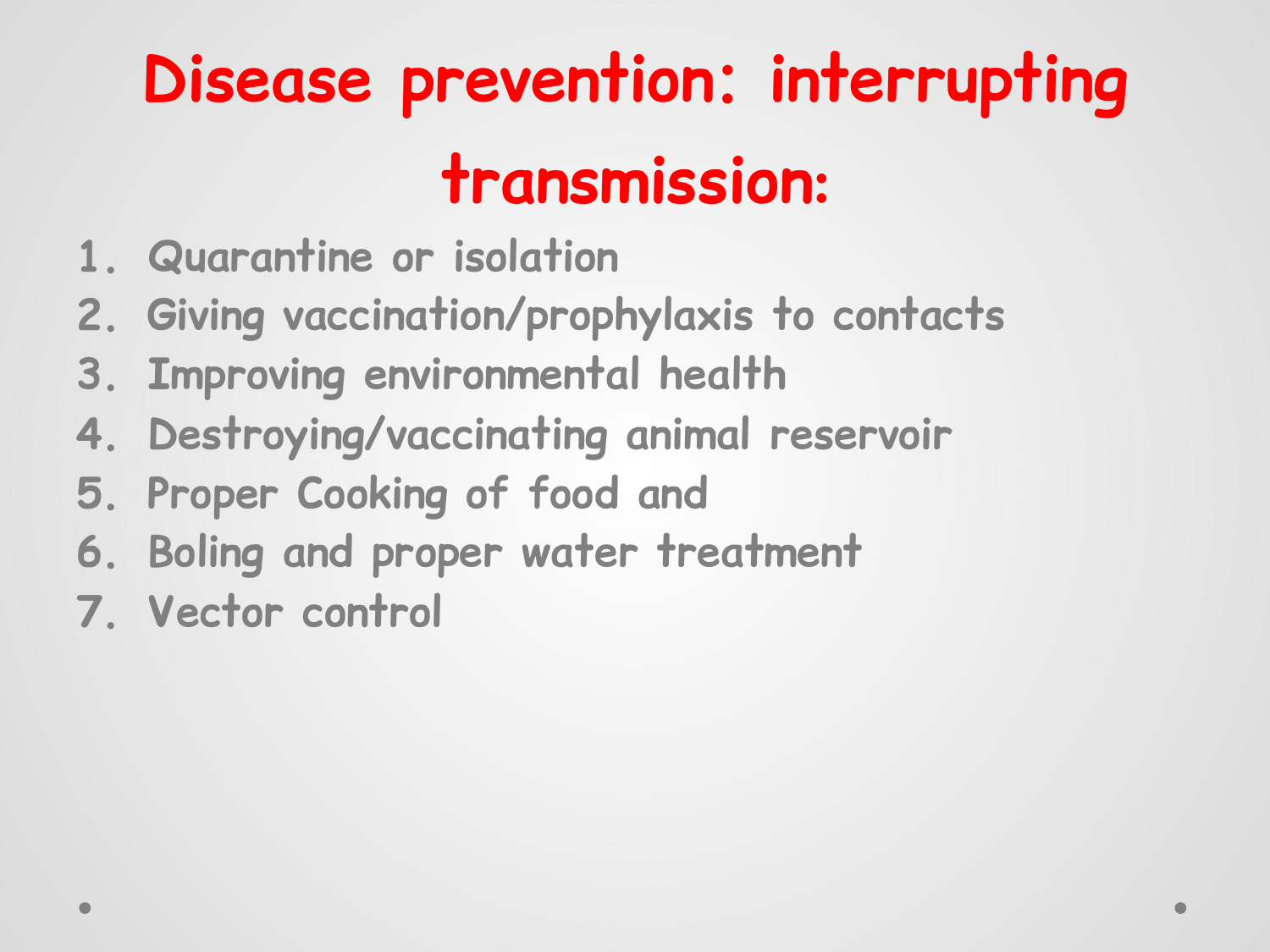

# Disease prevention: interrupting transmission:
Quarantine or isolation
Giving vaccination/prophylaxis to contacts
Improving environmental health
Destroying/vaccinating animal reservoir
Proper Cooking of food and
Boling and proper water treatment
Vector control